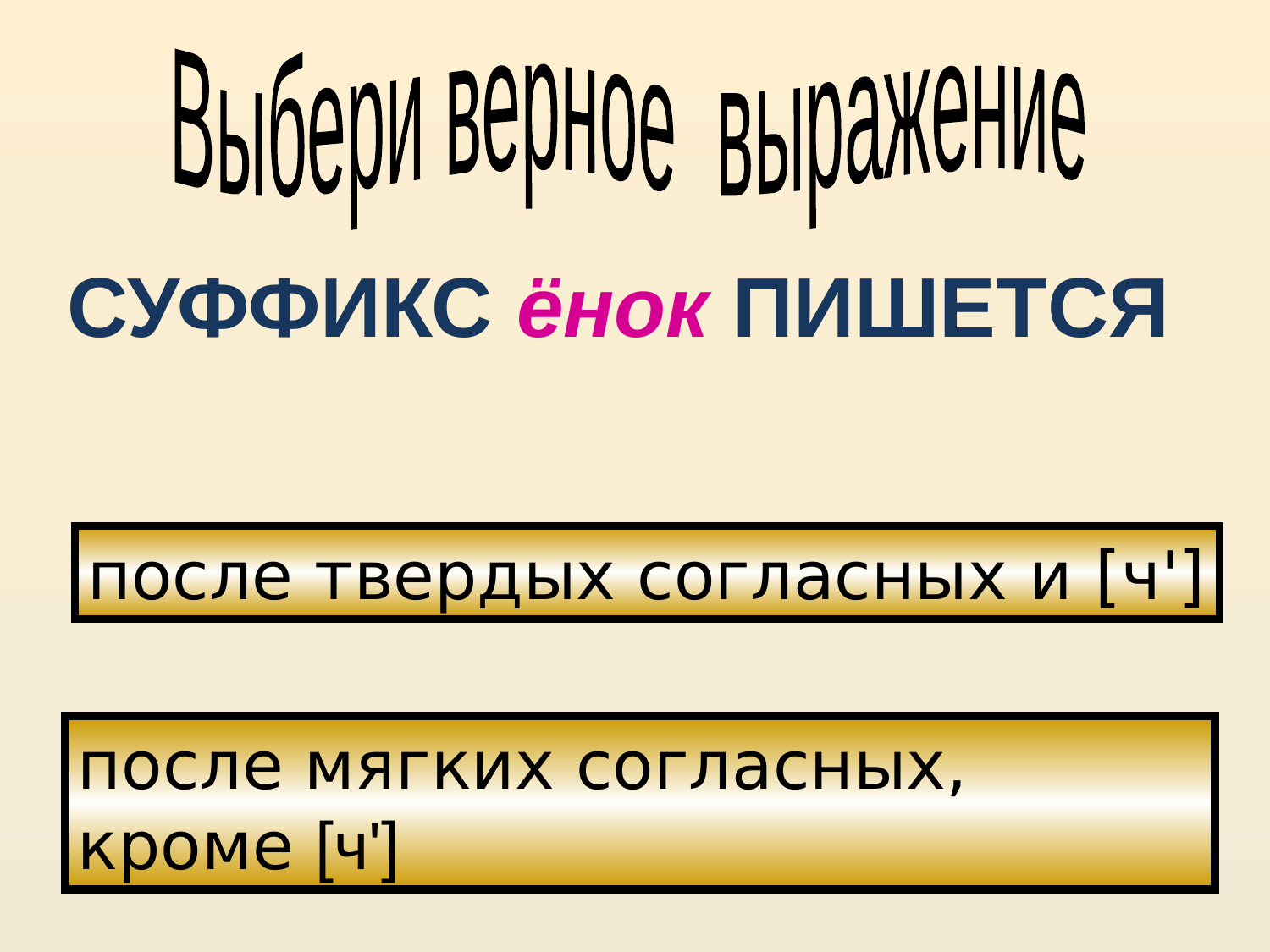

Выбери верное  выражение
СУФФИКС ёнок ПИШЕТСЯ
после твердых согласных и [ч']
после мягких согласных, кроме [ч']